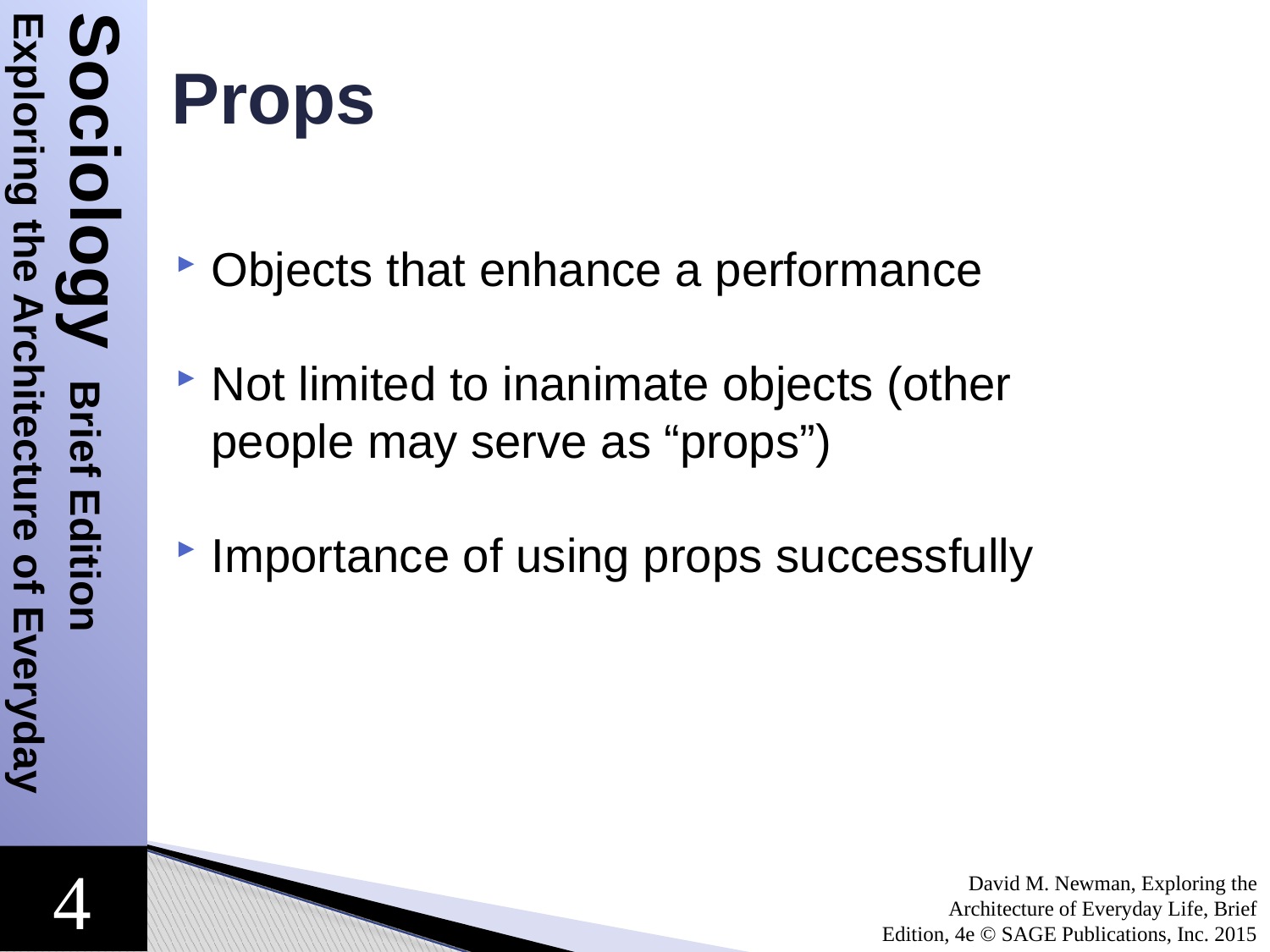

# Props
Objects that enhance a performance

Not limited to inanimate objects (other people may serve as “props”)

Importance of using props successfully
David M. Newman, Exploring the Architecture of Everyday Life, Brief Edition, 4e © SAGE Publications, Inc. 2015